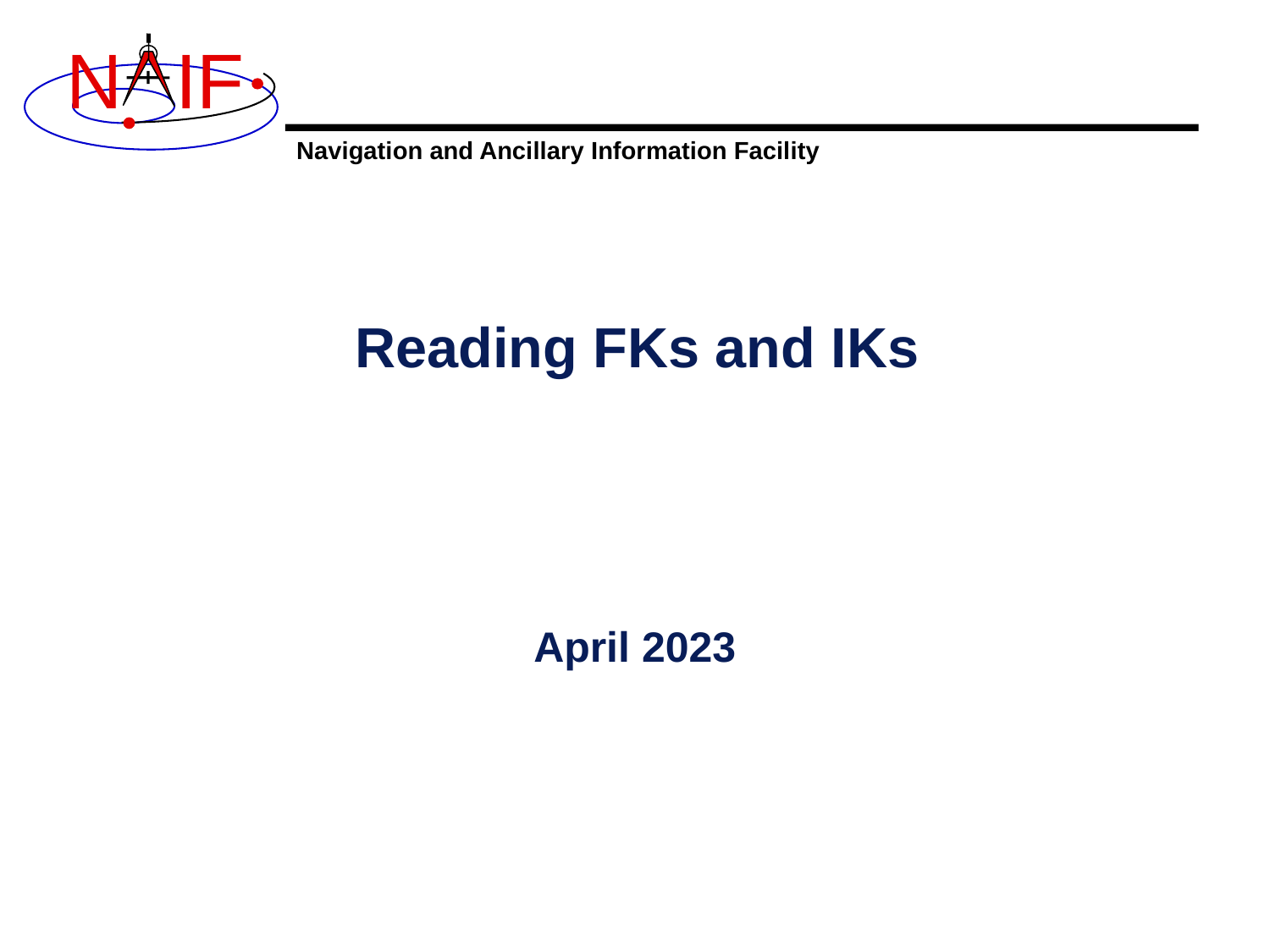

# Reading FKs and IKs
April 2023